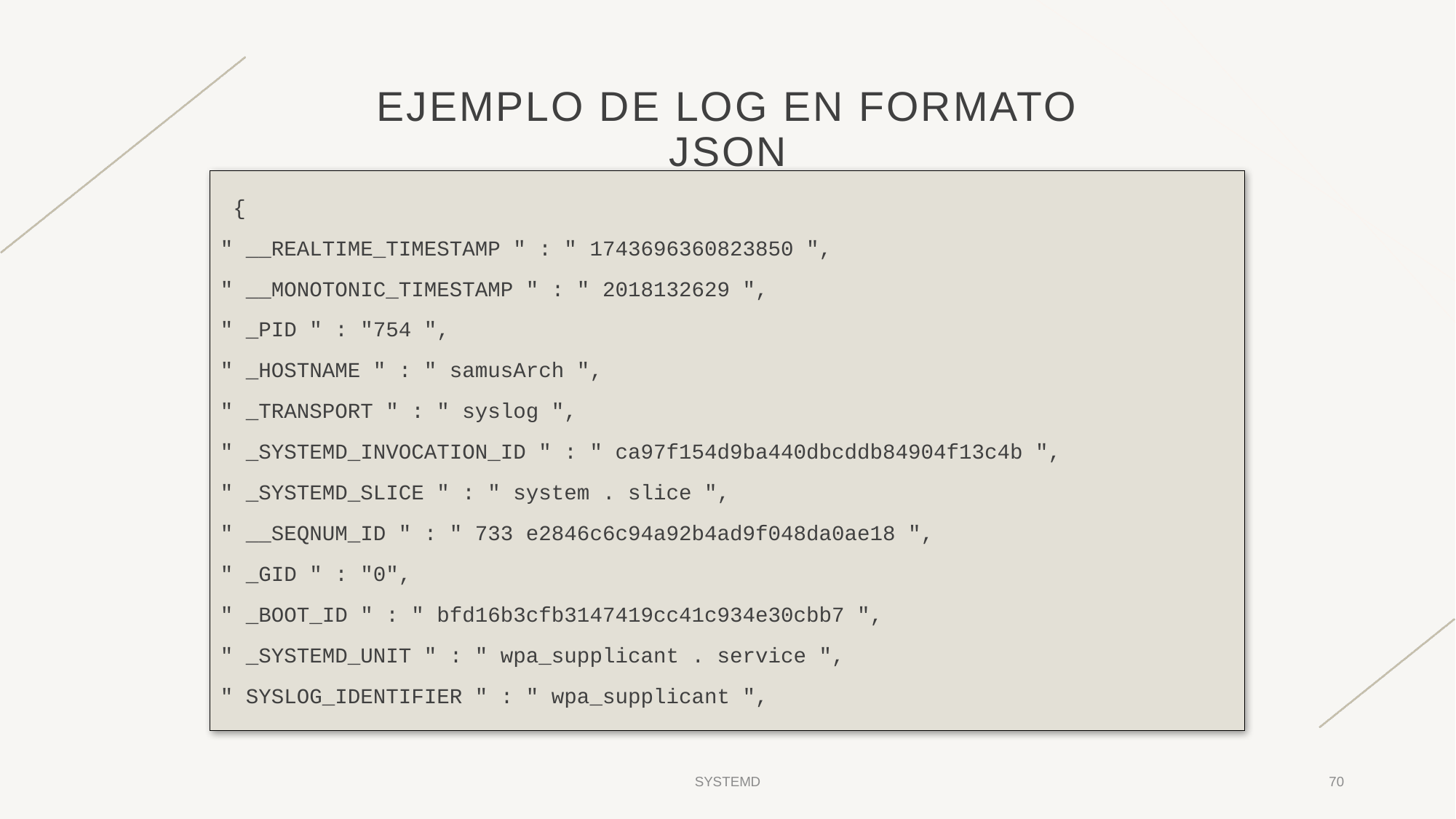

# Ejemplo de log en formato json
 {
" __REALTIME_TIMESTAMP " : " 1743696360823850 ",
" __MONOTONIC_TIMESTAMP " : " 2018132629 ",
" _PID " : "754 ",
" _HOSTNAME " : " samusArch ",
" _TRANSPORT " : " syslog ",
" _SYSTEMD_INVOCATION_ID " : " ca97f154d9ba440dbcddb84904f13c4b ",
" _SYSTEMD_SLICE " : " system . slice ",
" __SEQNUM_ID " : " 733 e2846c6c94a92b4ad9f048da0ae18 ",
" _GID " : "0",
" _BOOT_ID " : " bfd16b3cfb3147419cc41c934e30cbb7 ",
" _SYSTEMD_UNIT " : " wpa_supplicant . service ",
" SYSLOG_IDENTIFIER " : " wpa_supplicant ",
SYSTEMD
70